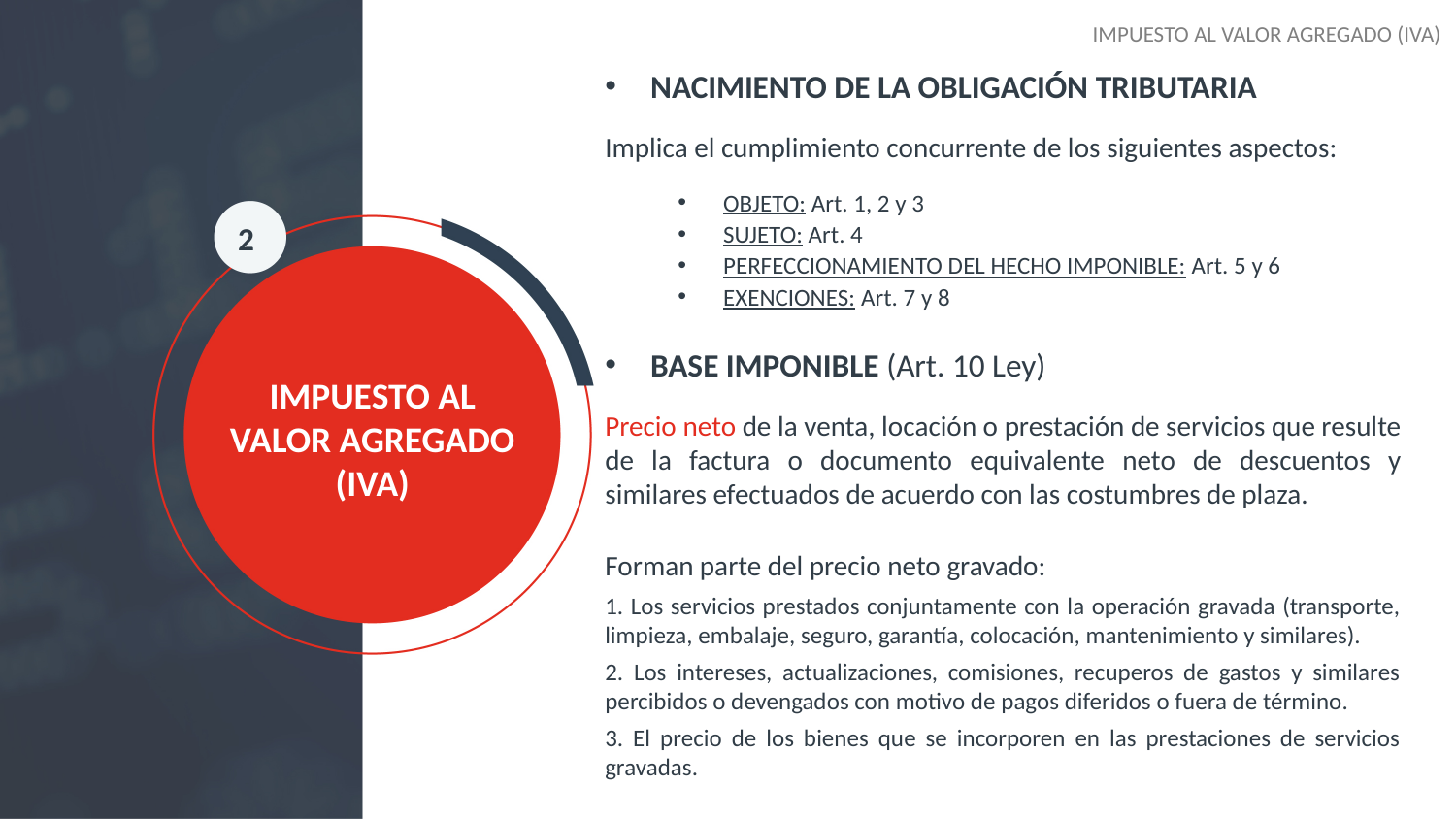

IMPUESTO AL VALOR AGREGADO (IVA)
NACIMIENTO DE LA OBLIGACIÓN TRIBUTARIA

Implica el cumplimiento concurrente de los siguientes aspectos:

OBJETO: Art. 1, 2 y 3
SUJETO: Art. 4
PERFECCIONAMIENTO DEL HECHO IMPONIBLE: Art. 5 y 6
EXENCIONES: Art. 7 y 8

BASE IMPONIBLE (Art. 10 Ley)

Precio neto de la venta, locación o prestación de servicios que resulte de la factura o documento equivalente neto de descuentos y similares efectuados de acuerdo con las costumbres de plaza.

Forman parte del precio neto gravado:
1. Los servicios prestados conjuntamente con la operación gravada (transporte, limpieza, embalaje, seguro, garantía, colocación, mantenimiento y similares).
2. Los intereses, actualizaciones, comisiones, recuperos de gastos y similares percibidos o devengados con motivo de pagos diferidos o fuera de término.
3. El precio de los bienes que se incorporen en las prestaciones de servicios gravadas.

2
# IMPUESTO AL VALOR AGREGADO (IVA)